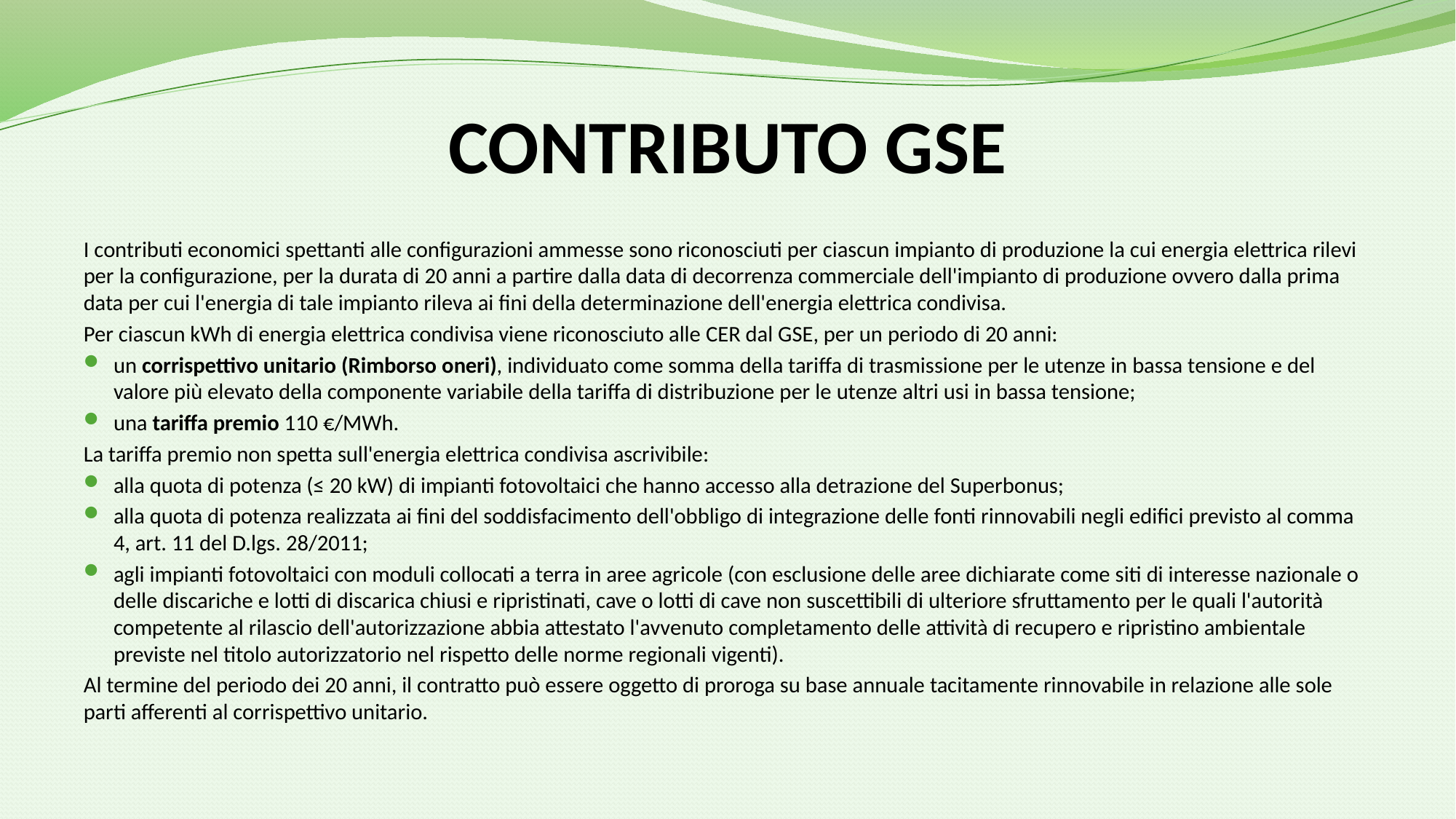

# CONTRIBUTO GSE
I contributi economici spettanti alle configurazioni ammesse sono riconosciuti per ciascun impianto di produzione la cui energia elettrica rilevi per la configurazione, per la durata di 20 anni a partire dalla data di decorrenza commerciale dell'impianto di produzione ovvero dalla prima data per cui l'energia di tale impianto rileva ai fini della determinazione dell'energia elettrica condivisa.
Per ciascun kWh di energia elettrica condivisa viene riconosciuto alle CER dal GSE, per un periodo di 20 anni:
un corrispettivo unitario (Rimborso oneri), individuato come somma della tariffa di trasmissione per le utenze in bassa tensione e del valore più elevato della componente variabile della tariffa di distribuzione per le utenze altri usi in bassa tensione;
una tariffa premio 110 €/MWh.
La tariffa premio non spetta sull'energia elettrica condivisa ascrivibile:
alla quota di potenza (≤ 20 kW) di impianti fotovoltaici che hanno accesso alla detrazione del Superbonus;
alla quota di potenza realizzata ai fini del soddisfacimento dell'obbligo di integrazione delle fonti rinnovabili negli edifici previsto al comma 4, art. 11 del D.lgs. 28/2011;
agli impianti fotovoltaici con moduli collocati a terra in aree agricole (con esclusione delle aree dichiarate come siti di interesse nazionale o delle discariche e lotti di discarica chiusi e ripristinati, cave o lotti di cave non suscettibili di ulteriore sfruttamento per le quali l'autorità competente al rilascio dell'autorizzazione abbia attestato l'avvenuto completamento delle attività di recupero e ripristino ambientale previste nel titolo autorizzatorio nel rispetto delle norme regionali vigenti).
Al termine del periodo dei 20 anni, il contratto può essere oggetto di proroga su base annuale tacitamente rinnovabile in relazione alle sole parti afferenti al corrispettivo unitario.